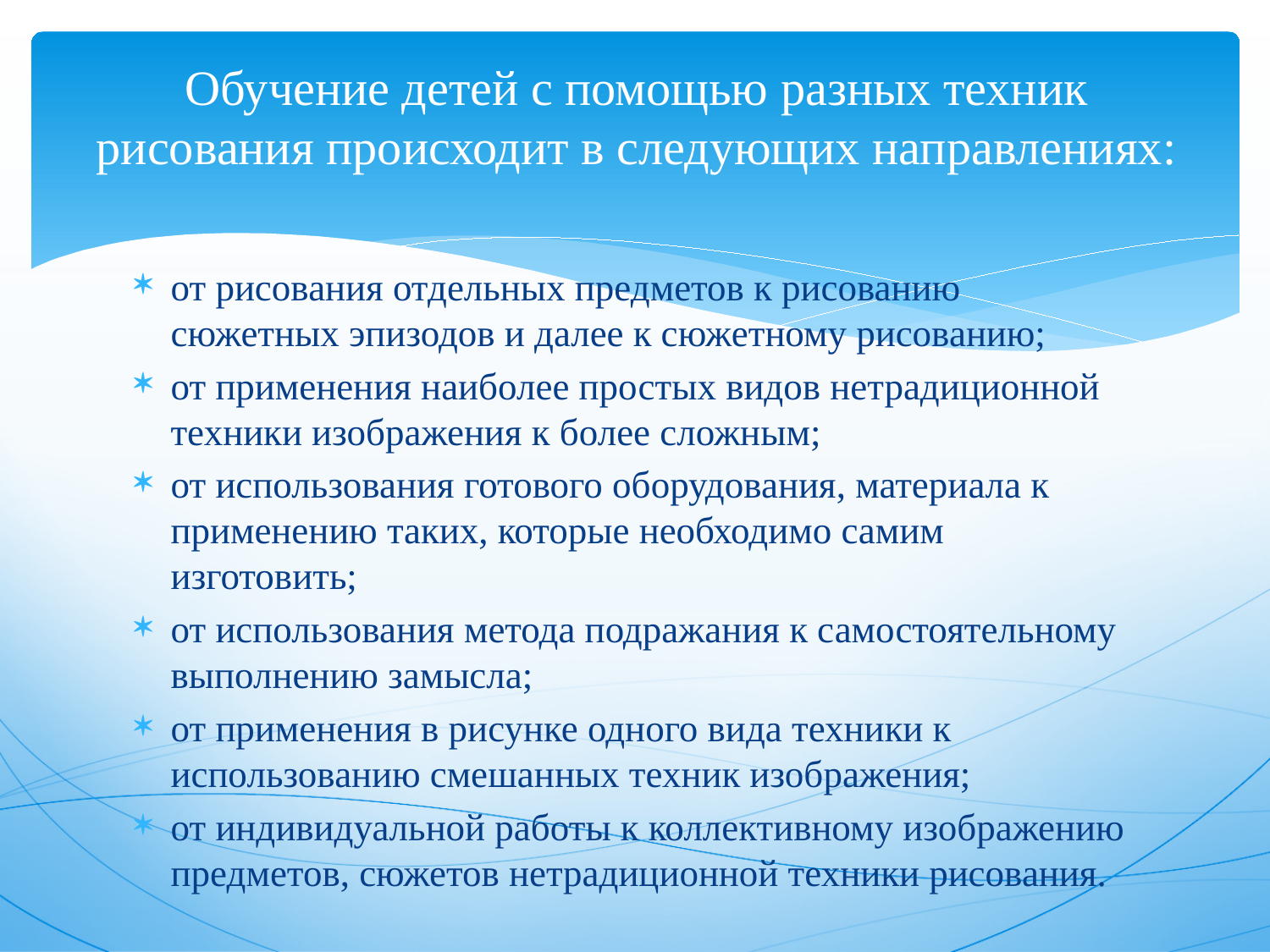

# Обучение детей с помощью разных техник рисования происходит в следующих направлениях:
от рисования отдельных предметов к рисованию сюжетных эпизодов и далее к сюжетному рисованию;
от применения наиболее простых видов нетрадиционной техники изображения к более сложным;
от использования готового оборудования, материала к применению таких, которые необходимо самим изготовить;
от использования метода подражания к самостоятельному выполнению замысла;
от применения в рисунке одного вида техники к использованию смешанных техник изображения;
от индивидуальной работы к коллективному изображению предметов, сюжетов нетрадиционной техники рисования.